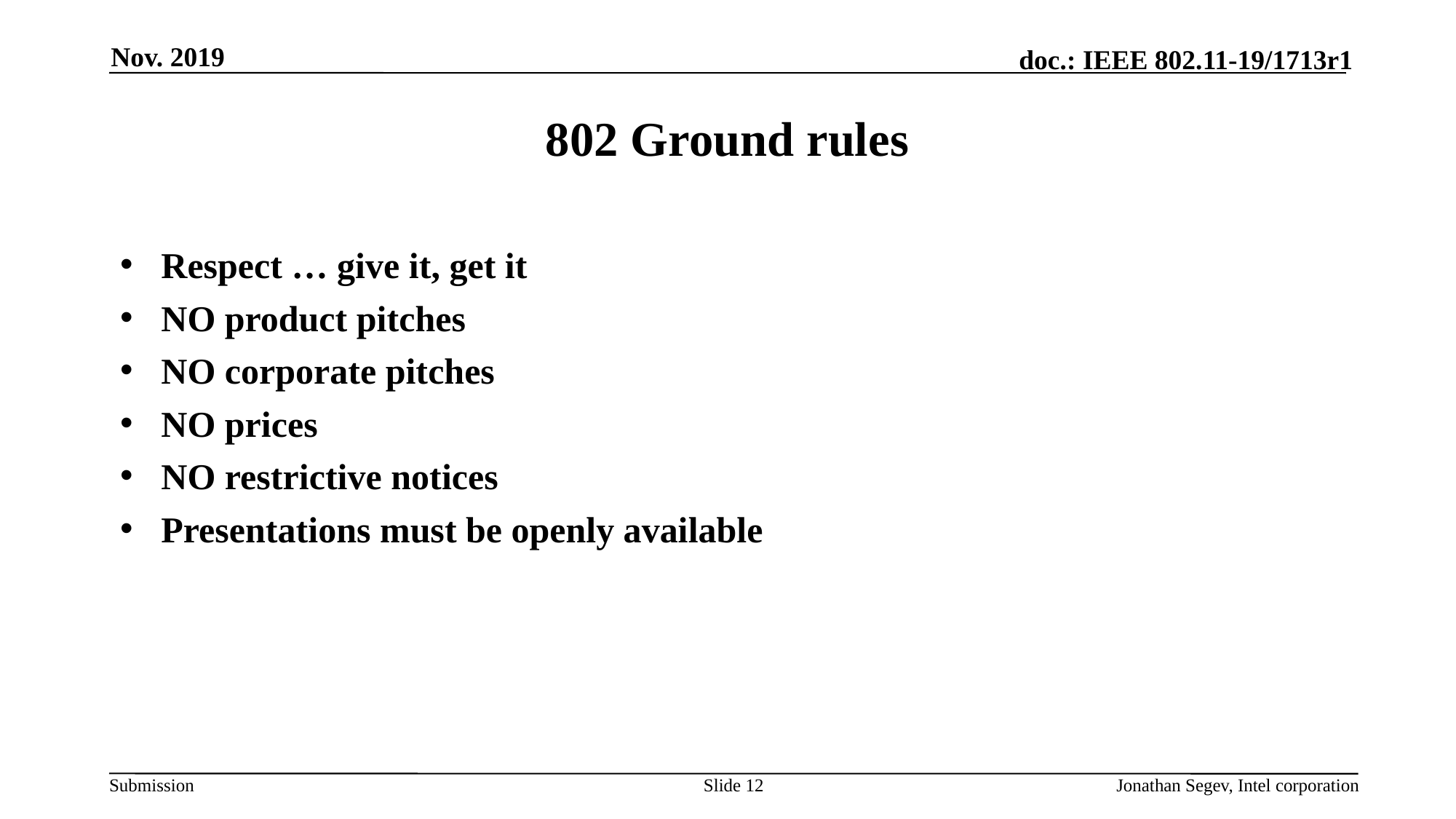

Nov. 2019
# 802 Ground rules
Respect … give it, get it
NO product pitches
NO corporate pitches
NO prices
NO restrictive notices
Presentations must be openly available

Slide 12
Jonathan Segev, Intel corporation